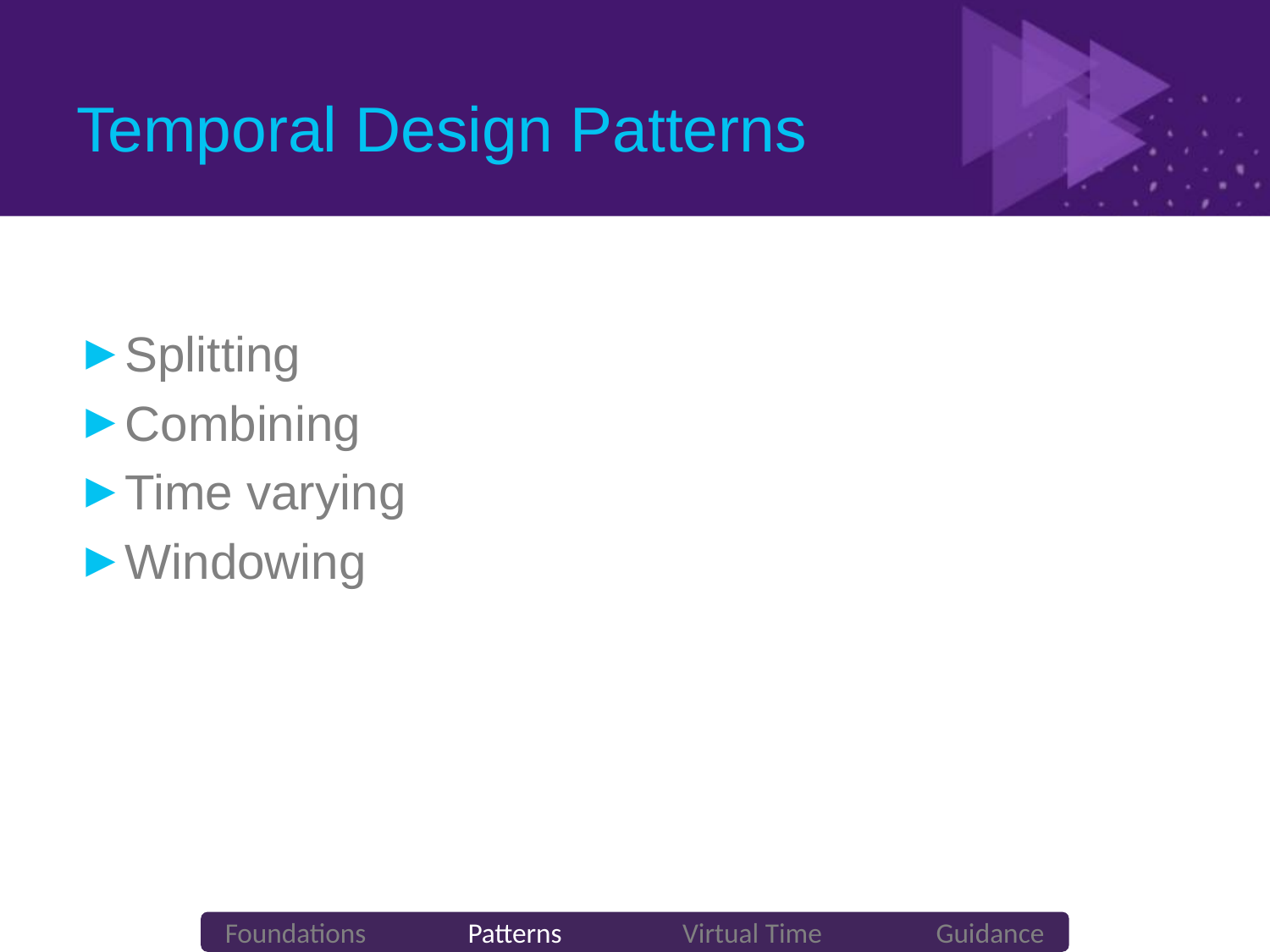

# Temporal Design Patterns
Splitting
Combining
Time varying
Windowing

Foundations                Patterns                   Virtual Time                  Guidance